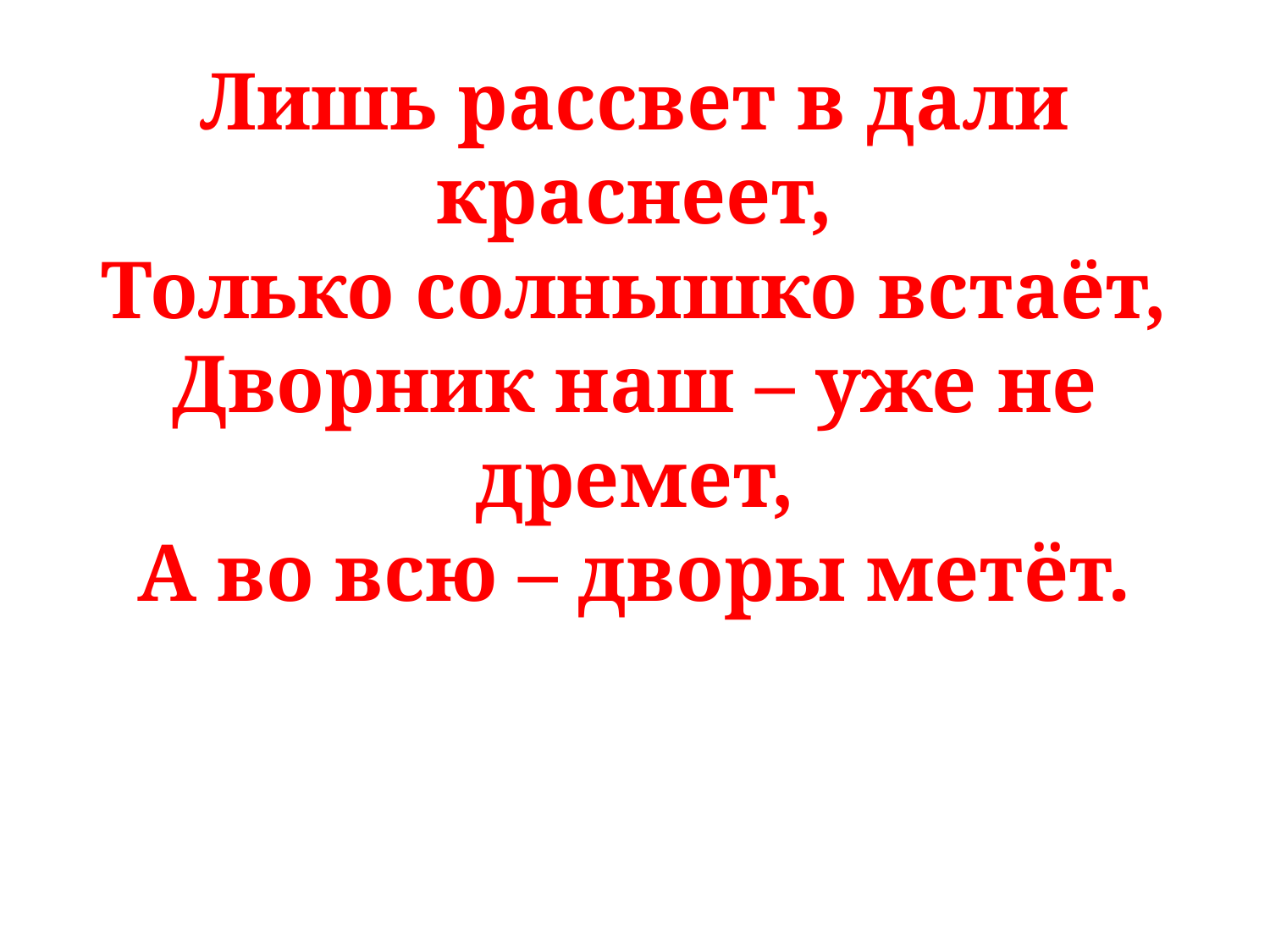

# Лишь рассвет в дали краснеет, Только солнышко встаёт, Дворник наш – уже не дремет, А во всю – дворы метёт.